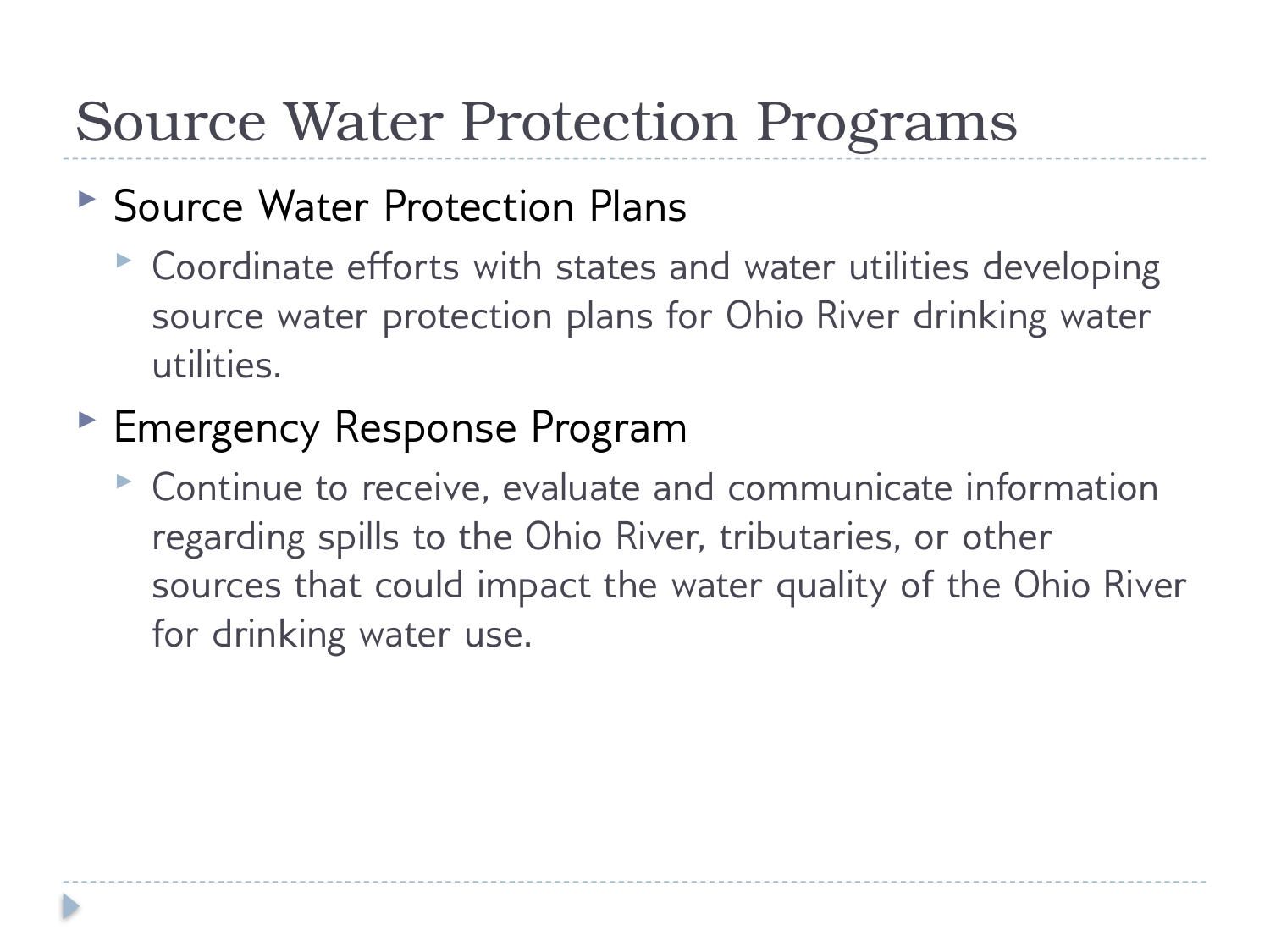

# Source Water Protection Programs
Source Water Protection Plans
Coordinate efforts with states and water utilities developing source water protection plans for Ohio River drinking water utilities.
Emergency Response Program
Continue to receive, evaluate and communicate information regarding spills to the Ohio River, tributaries, or other sources that could impact the water quality of the Ohio River for drinking water use.